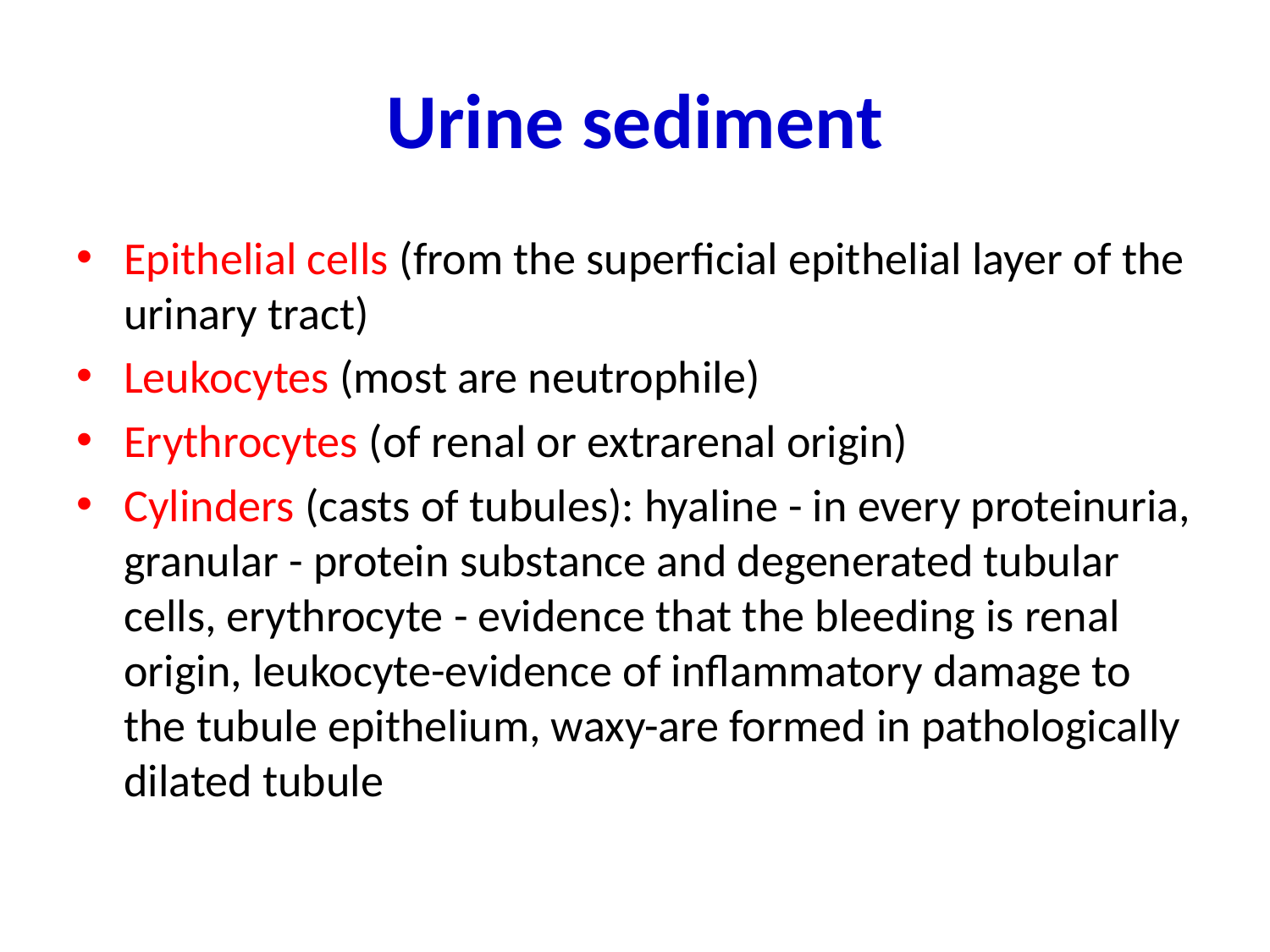

# Urine sediment
Epithelial cells (from the superficial epithelial layer of the urinary tract)
Leukocytes (most are neutrophile)
Erythrocytes (of renal or extrarenal origin)
Cylinders (casts of tubules): hyaline - in every proteinuria, granular - protein substance and degenerated tubular cells, erythrocyte - evidence that the bleeding is renal origin, leukocyte-evidence of inflammatory damage to the tubule epithelium, waxy-are formed in pathologically dilated tubule